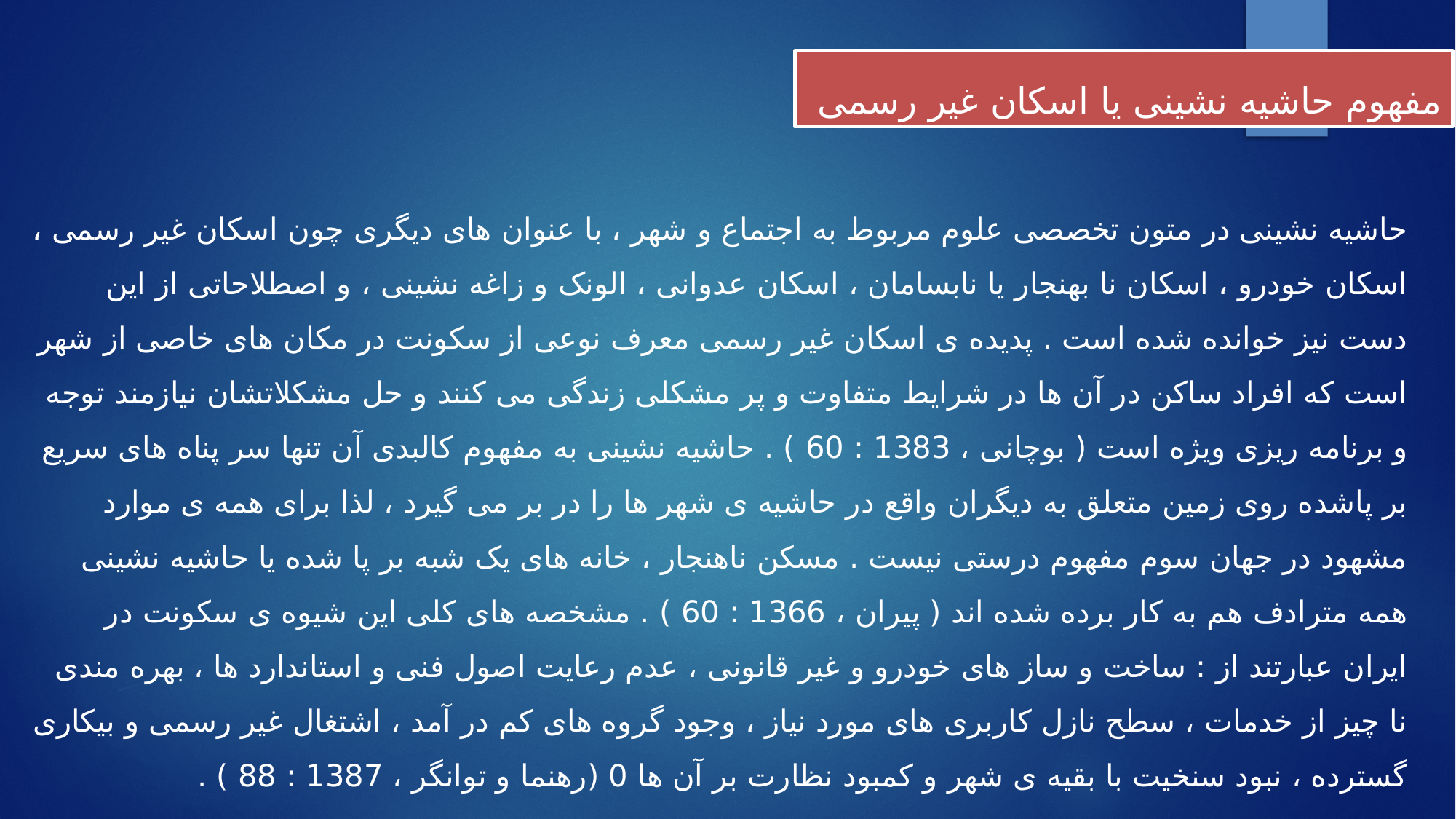

مفهوم حاشیه نشینی یا اسکان غیر رسمی
حاشیه نشینی در متون تخصصی علوم مربوط به اجتماع و شهر ، با عنوان های دیگری چون اسکان غیر رسمی ، اسکان خودرو ، اسکان نا بهنجار یا نابسامان ، اسکان عدوانی ، الونک و زاغه نشینی ، و اصطلاحاتی از این دست نیز خوانده شده است . پدیده ی اسکان غیر رسمی معرف نوعی از سکونت در مکان های خاصی از شهر است که افراد ساکن در آن ها در شرایط متفاوت و پر مشکلی زندگی می کنند و حل مشکلاتشان نیازمند توجه و برنامه ریزی ویژه است ( بوچانی ، 1383 : 60 ) . حاشیه نشینی به مفهوم کالبدی آن تنها سر پناه های سریع بر پاشده روی زمین متعلق به دیگران واقع در حاشیه ی شهر ها را در بر می گیرد ، لذا برای همه ی موارد مشهود در جهان سوم مفهوم درستی نیست . مسکن ناهنجار ، خانه های یک شبه بر پا شده یا حاشیه نشینی همه مترادف هم به کار برده شده اند ( پیران ، 1366 : 60 ) . مشخصه های کلی این شیوه ی سکونت در ایران عبارتند از : ساخت و ساز های خودرو و غیر قانونی ، عدم رعایت اصول فنی و استاندارد ها ، بهره مندی نا چیز از خدمات ، سطح نازل کاربری های مورد نیاز ، وجود گروه های کم در آمد ، اشتغال غیر رسمی و بیکاری گسترده ، نبود سنخیت با بقیه ی شهر و کمبود نظارت بر آن ها 0 (رهنما و توانگر ، 1387 : 88 ) .